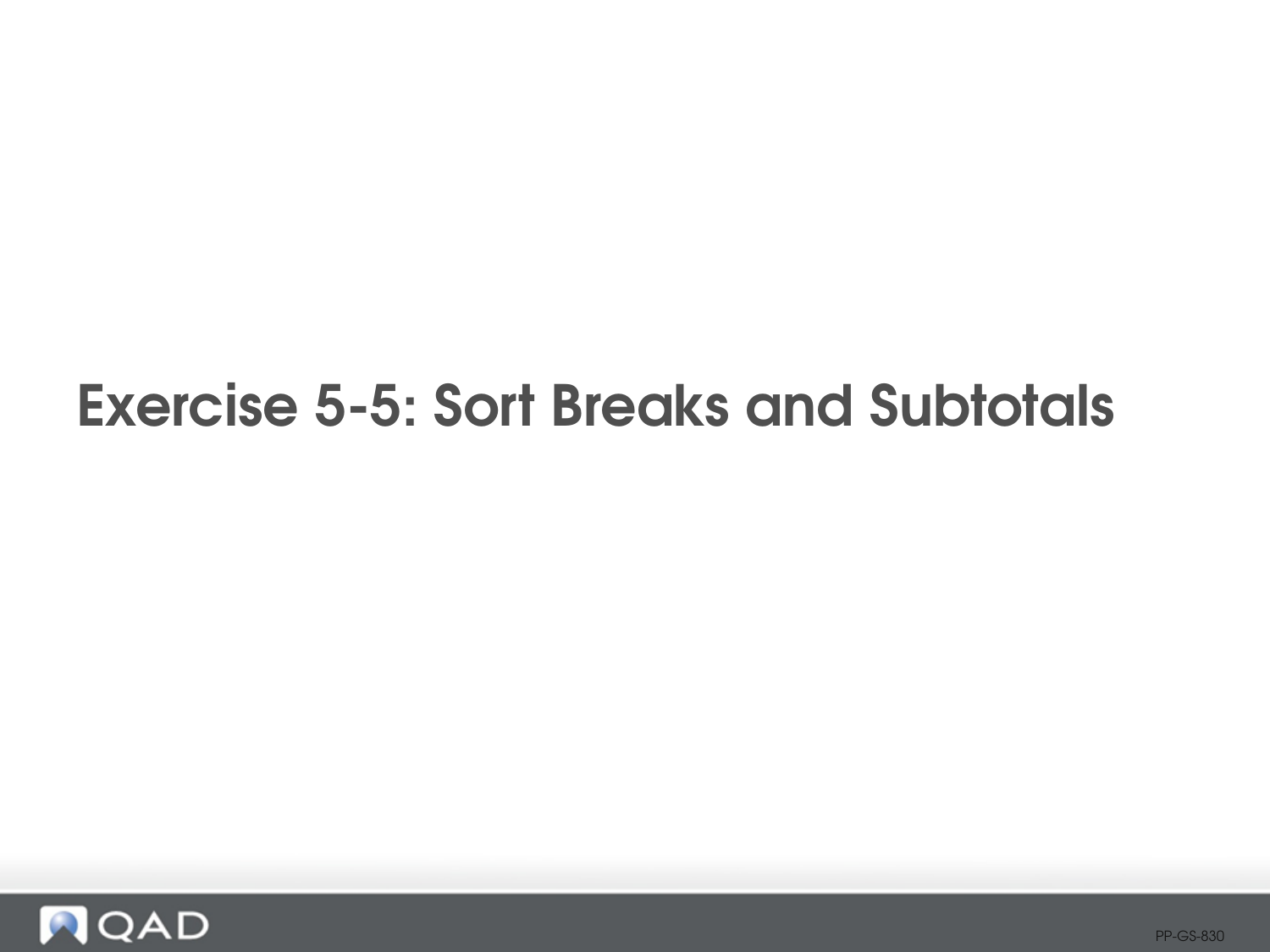

# Exercise 5-5: Sort Breaks and Subtotals
PP-GS-830